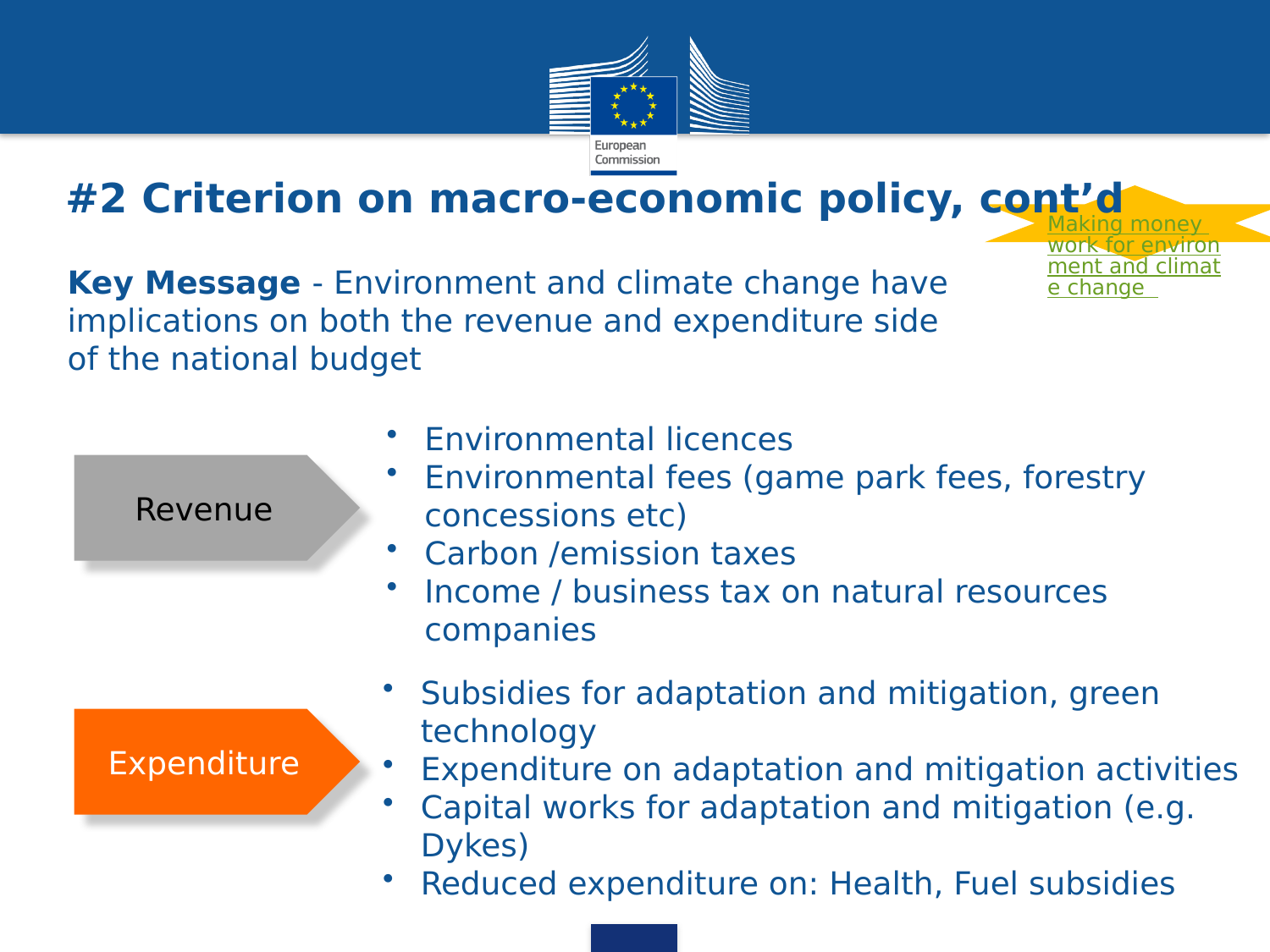

#2 Criterion on macro-economic policy, cont’d
Making money work for environment and climate change
Key Message - Environment and climate change have implications on both the revenue and expenditure side of the national budget
Environmental licences
Environmental fees (game park fees, forestry concessions etc)
Carbon /emission taxes
Income / business tax on natural resources companies
Revenue
Subsidies for adaptation and mitigation, green technology
Expenditure on adaptation and mitigation activities
Capital works for adaptation and mitigation (e.g. Dykes)
Reduced expenditure on: Health, Fuel subsidies
Expenditure